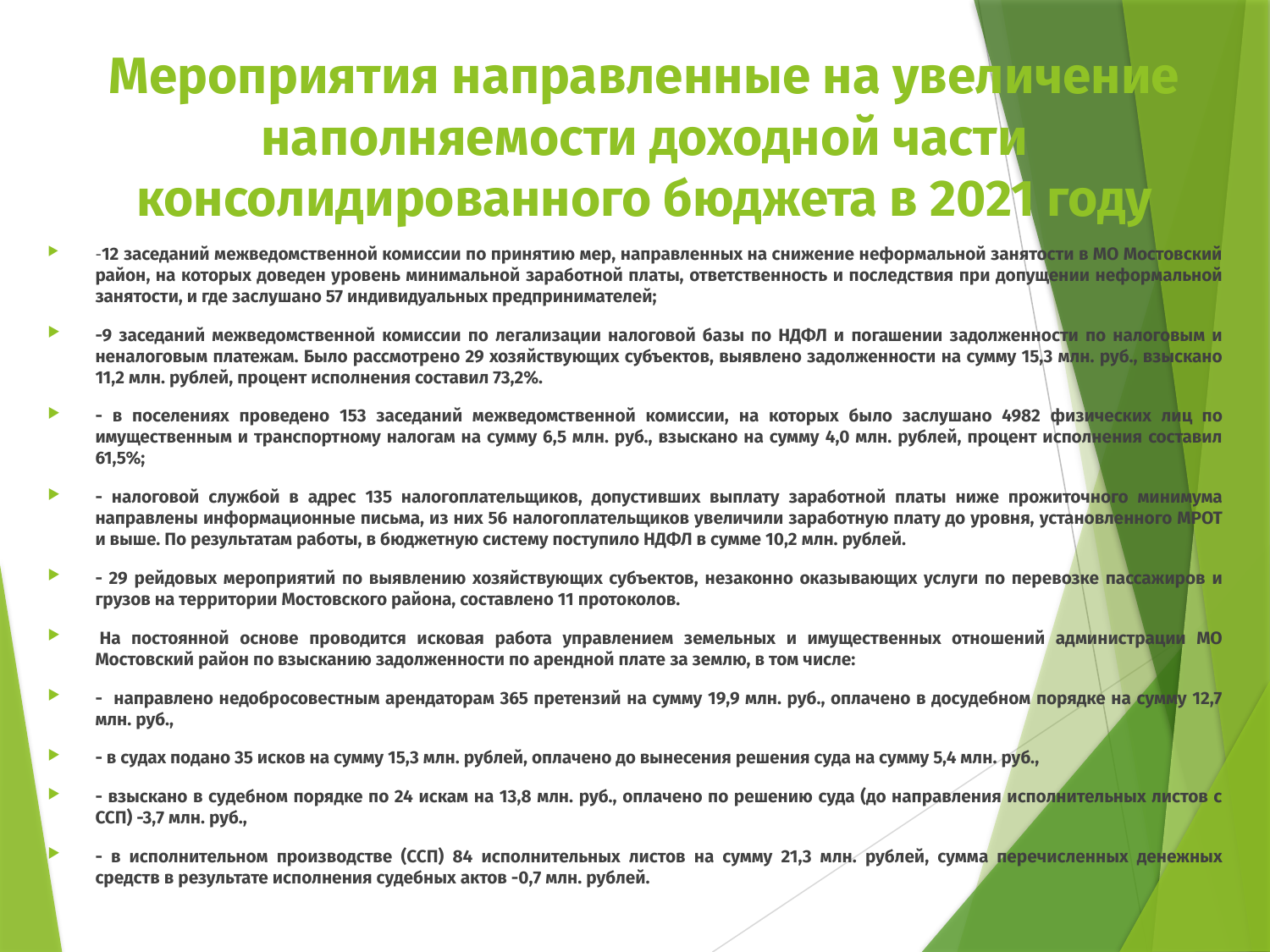

# Мероприятия направленные на увеличение наполняемости доходной части консолидированного бюджета в 2021 году
-12 заседаний межведомственной комиссии по принятию мер, направленных на снижение неформальной занятости в МО Мостовский район, на которых доведен уровень минимальной заработной платы, ответственность и последствия при допущении неформальной занятости, и где заслушано 57 индивидуальных предпринимателей;
-9 заседаний межведомственной комиссии по легализации налоговой базы по НДФЛ и погашении задолженности по налоговым и неналоговым платежам. Было рассмотрено 29 хозяйствующих субъектов, выявлено задолженности на сумму 15,3 млн. руб., взыскано 11,2 млн. рублей, процент исполнения составил 73,2%.
- в поселениях проведено 153 заседаний межведомственной комиссии, на которых было заслушано 4982 физических лиц по имущественным и транспортному налогам на сумму 6,5 млн. руб., взыскано на сумму 4,0 млн. рублей, процент исполнения составил 61,5%;
- налоговой службой в адрес 135 налогоплательщиков, допустивших выплату заработной платы ниже прожиточного минимума направлены информационные письма, из них 56 налогоплательщиков увеличили заработную плату до уровня, установленного МРОТ и выше. По результатам работы, в бюджетную систему поступило НДФЛ в сумме 10,2 млн. рублей.
- 29 рейдовых мероприятий по выявлению хозяйствующих субъектов, незаконно оказывающих услуги по перевозке пассажиров и грузов на территории Мостовского района, составлено 11 протоколов.
 На постоянной основе проводится исковая работа управлением земельных и имущественных отношений администрации МО Мостовский район по взысканию задолженности по арендной плате за землю, в том числе:
-  направлено недобросовестным арендаторам 365 претензий на сумму 19,9 млн. руб., оплачено в досудебном порядке на сумму 12,7 млн. руб.,
- в судах подано 35 исков на сумму 15,3 млн. рублей, оплачено до вынесения решения суда на сумму 5,4 млн. руб.,
- взыскано в судебном порядке по 24 искам на 13,8 млн. руб., оплачено по решению суда (до направления исполнительных листов с ССП) -3,7 млн. руб.,
- в исполнительном производстве (ССП) 84 исполнительных листов на сумму 21,3 млн. рублей, сумма перечисленных денежных средств в результате исполнения судебных актов -0,7 млн. рублей.